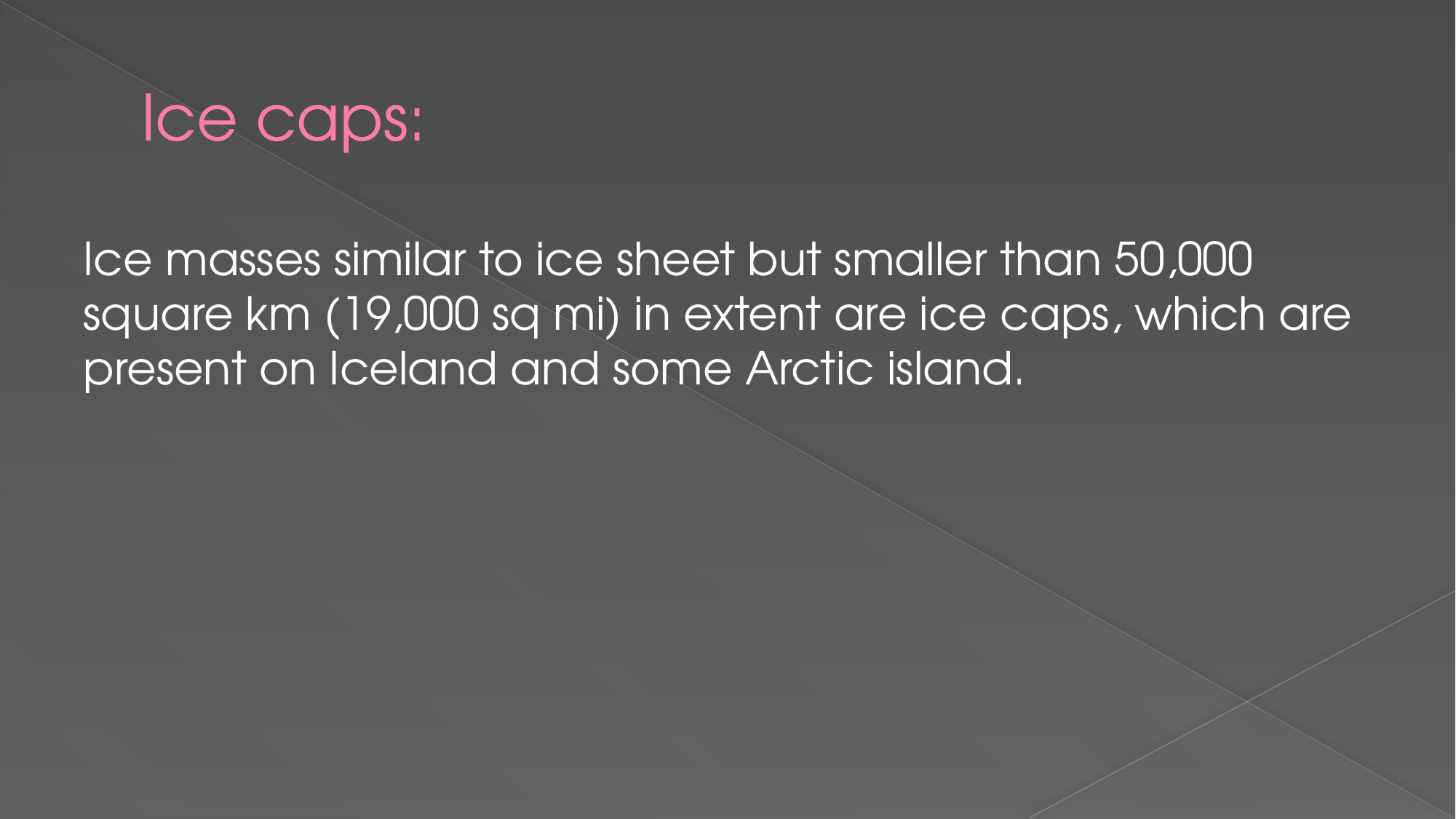

# Ice caps:
Ice masses similar to ice sheet but smaller than 50,000 square km (19,000 sq mi) in extent are ice caps, which are present on Iceland and some Arctic island.